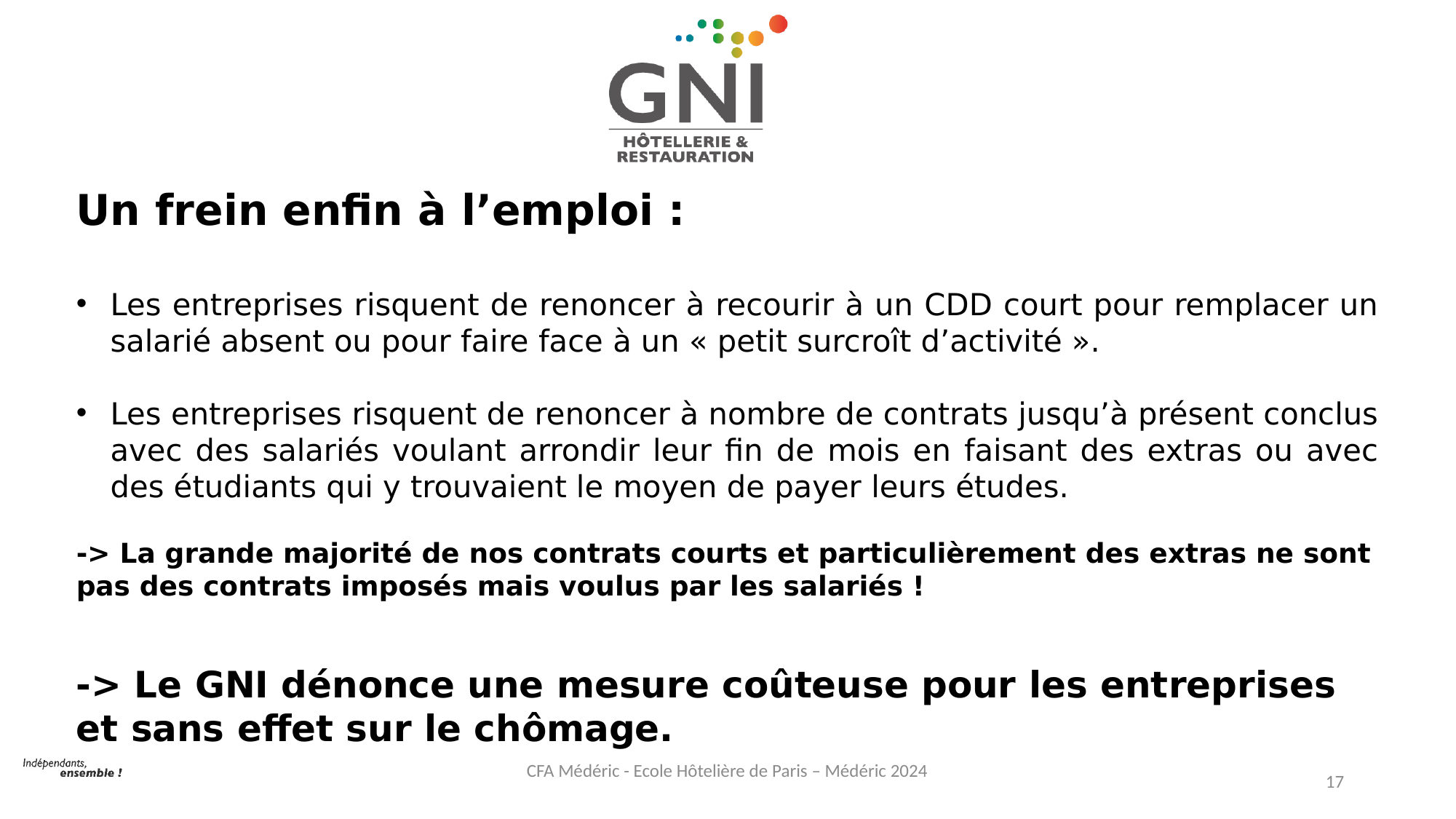

Un frein enfin à l’emploi :

Les entreprises risquent de renoncer à recourir à un CDD court pour remplacer un salarié absent ou pour faire face à un « petit surcroît d’activité ».

Les entreprises risquent de renoncer à nombre de contrats jusqu’à présent conclus avec des salariés voulant arrondir leur fin de mois en faisant des extras ou avec des étudiants qui y trouvaient le moyen de payer leurs études.

-> La grande majorité de nos contrats courts et particulièrement des extras ne sont pas des contrats imposés mais voulus par les salariés !

-> Le GNI dénonce une mesure coûteuse pour les entreprises et sans effet sur le chômage.
CFA Médéric - Ecole Hôtelière de Paris – Médéric 2024

17